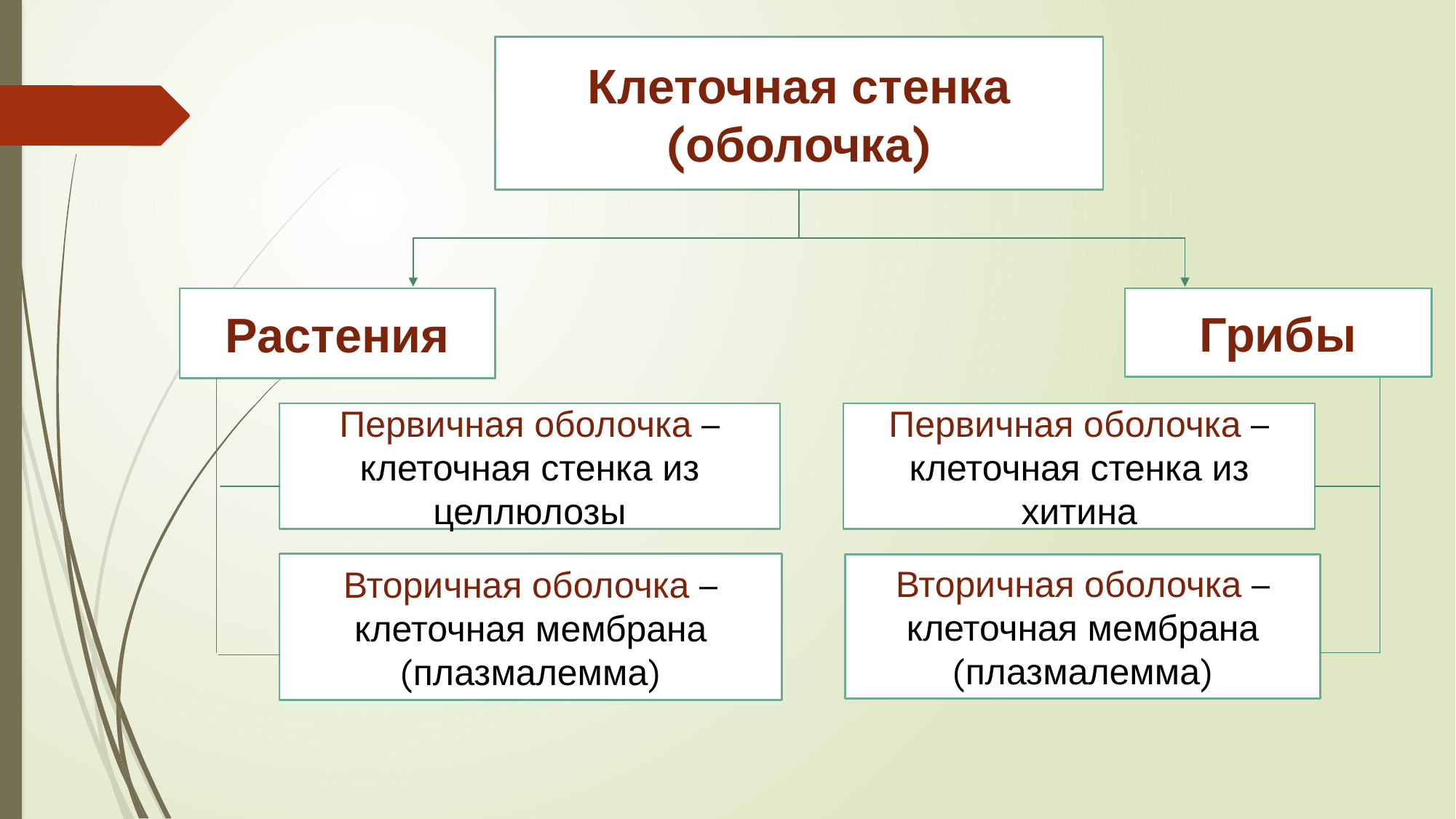

# Клеточная стенка
(оболочка)
Растения
Грибы
Первичная оболочка – клеточная стенка из целлюлозы
Первичная оболочка – клеточная стенка из хитина
Вторичная оболочка – клеточная мембрана (плазмалемма)
Вторичная оболочка – клеточная мембрана (плазмалемма)